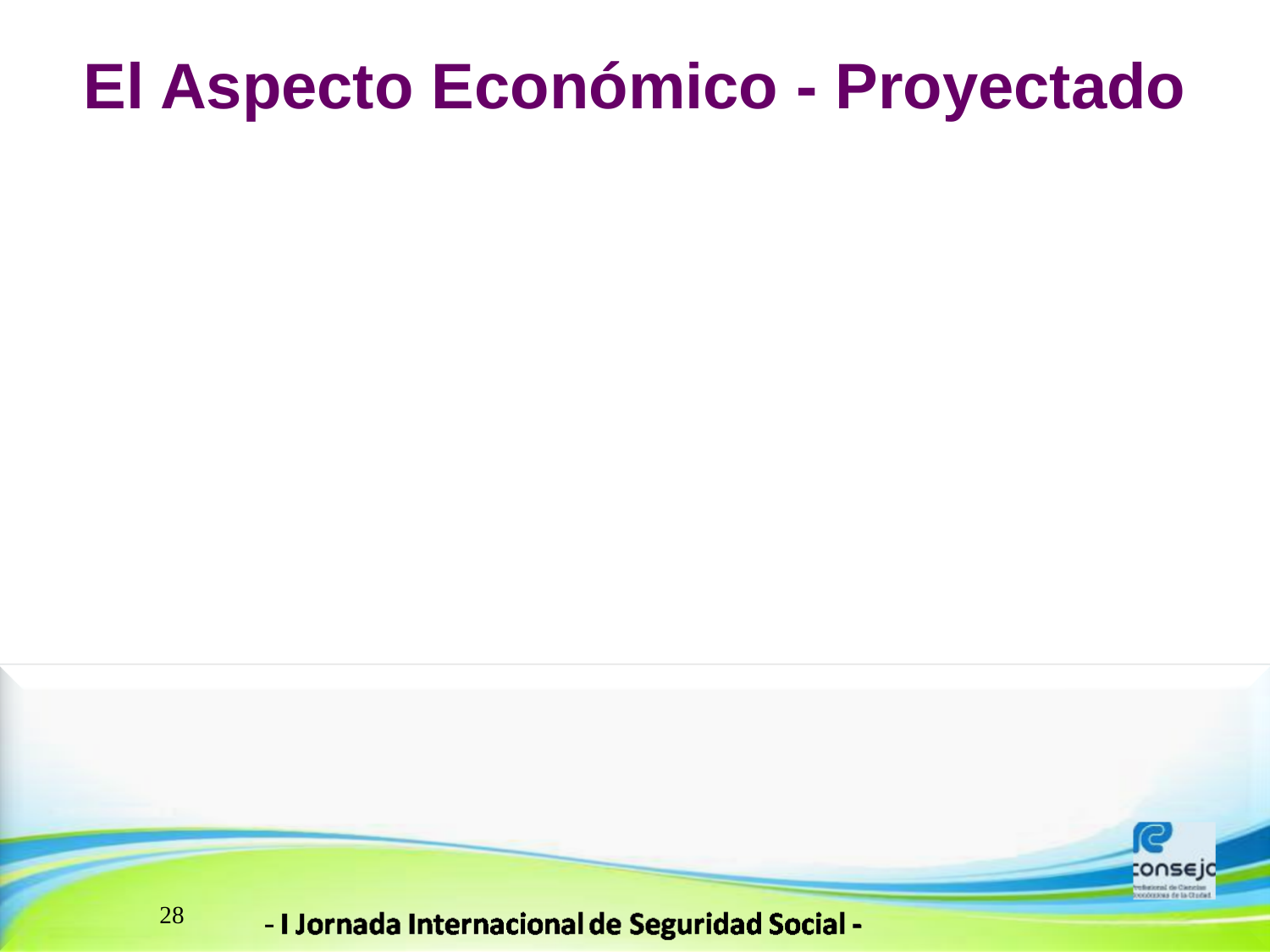

# El Aspecto Económico - Proyectado
Incremento de la participación de las “Personas Adultas Mayores”  respecto de la “Población Económicamente Activa”
Mayor participación del gasto previsional en el Presupuesto Público

28